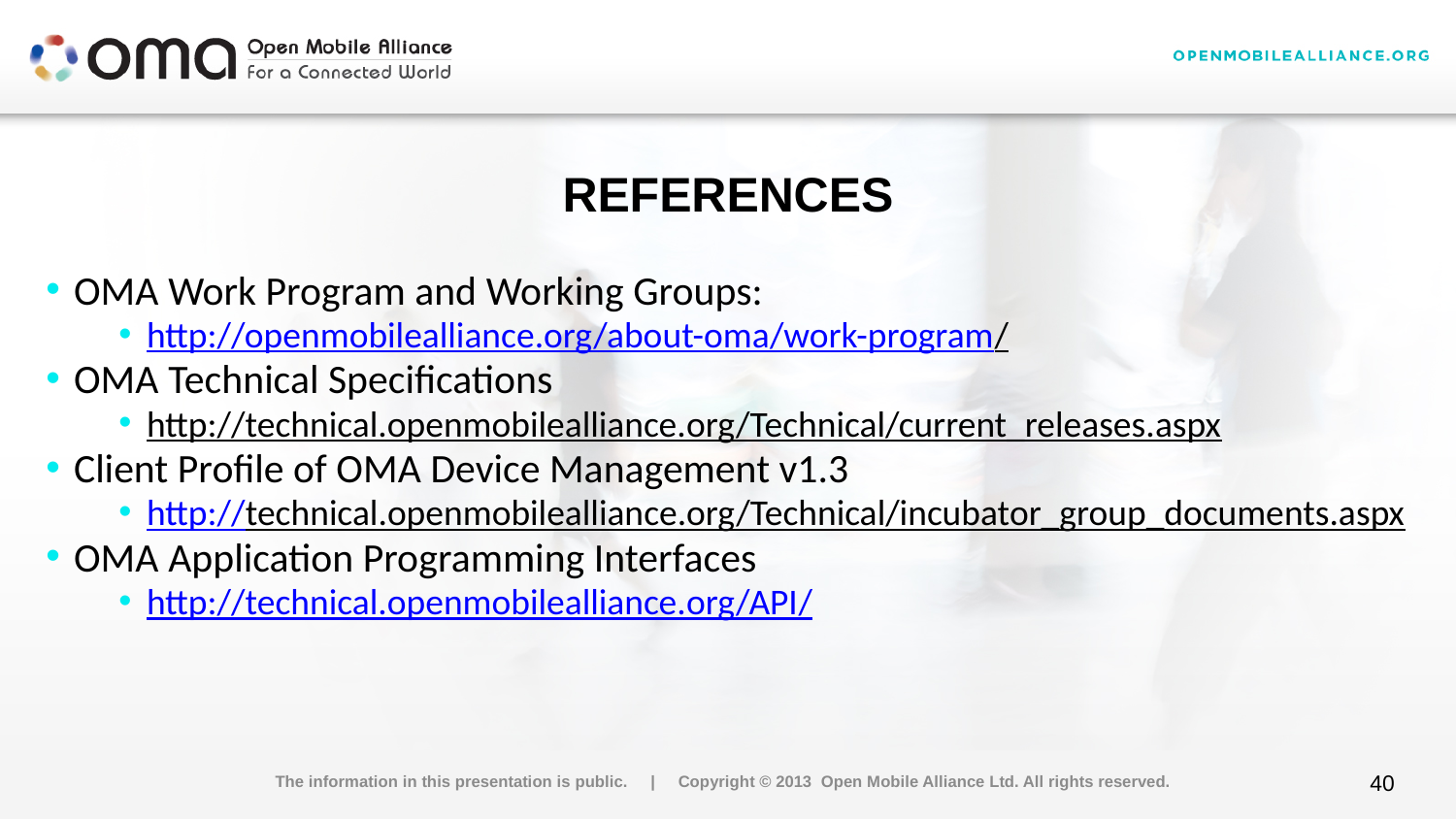

# References
OMA Work Program and Working Groups:
http://openmobilealliance.org/about-oma/work-program/
OMA Technical Specifications
http://technical.openmobilealliance.org/Technical/current_releases.aspx
Client Profile of OMA Device Management v1.3
http://technical.openmobilealliance.org/Technical/incubator_group_documents.aspx
OMA Application Programming Interfaces
http://technical.openmobilealliance.org/API/

The information in this presentation is public.     |     Copyright © 2013  Open Mobile Alliance Ltd. All rights reserved.